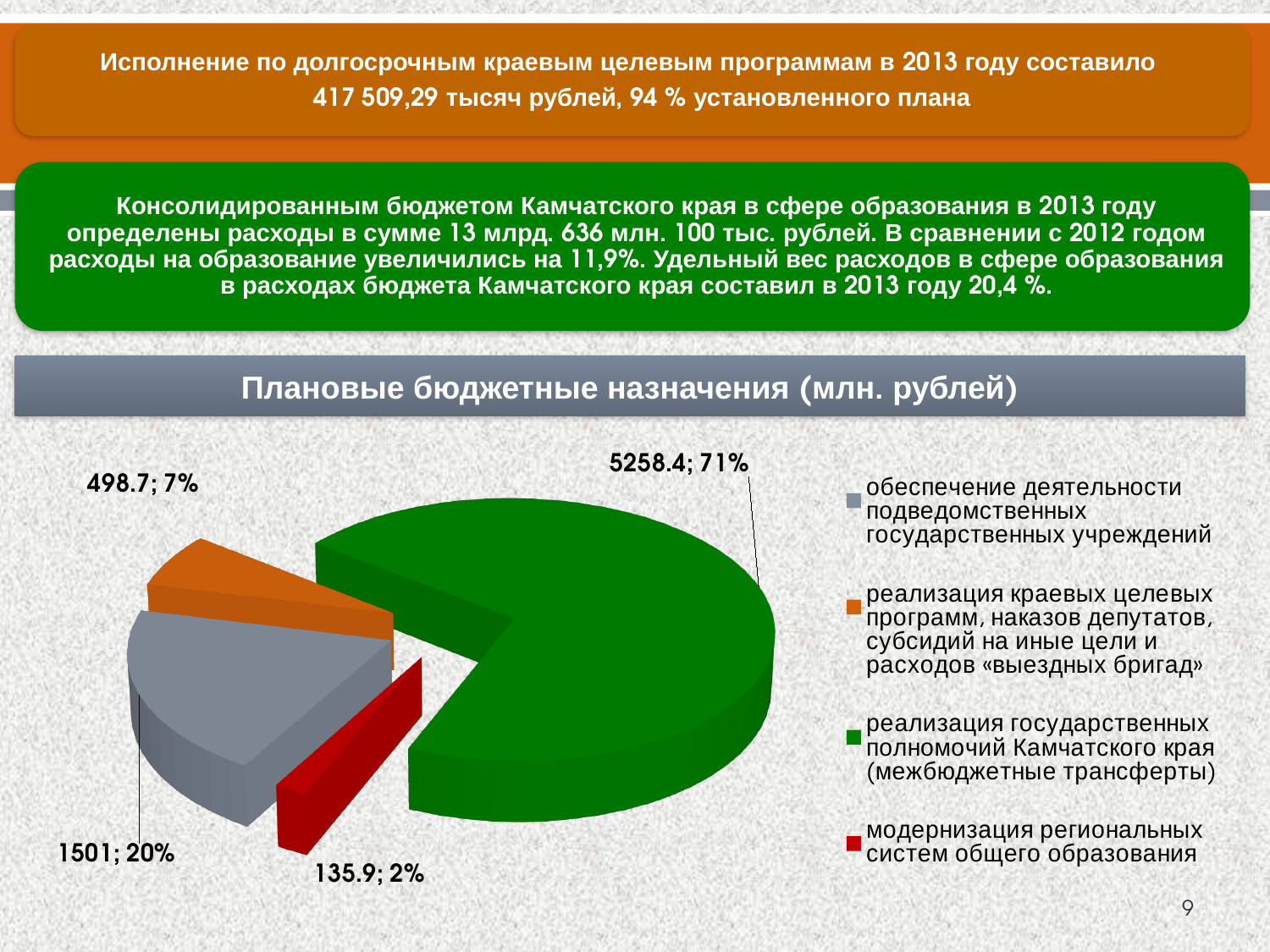

Исполнение по долгосрочным краевым целевым программам в 2013 году составило
  417 509,29 тысяч рублей, 94 % установленного плана
Консолидированным бюджетом Камчатского края в сфере образования в 2013 году определены расходы в сумме 13 млрд. 636 млн. 100 тыс. рублей. В сравнении с 2012 годом расходы на образование увеличились на 11,9%. Удельный вес расходов в сфере образования в расходах бюджета Камчатского края составил в 2013 году 20,4 %.
#
Плановые бюджетные назначения (млн. рублей)

[unsupported chart]

9